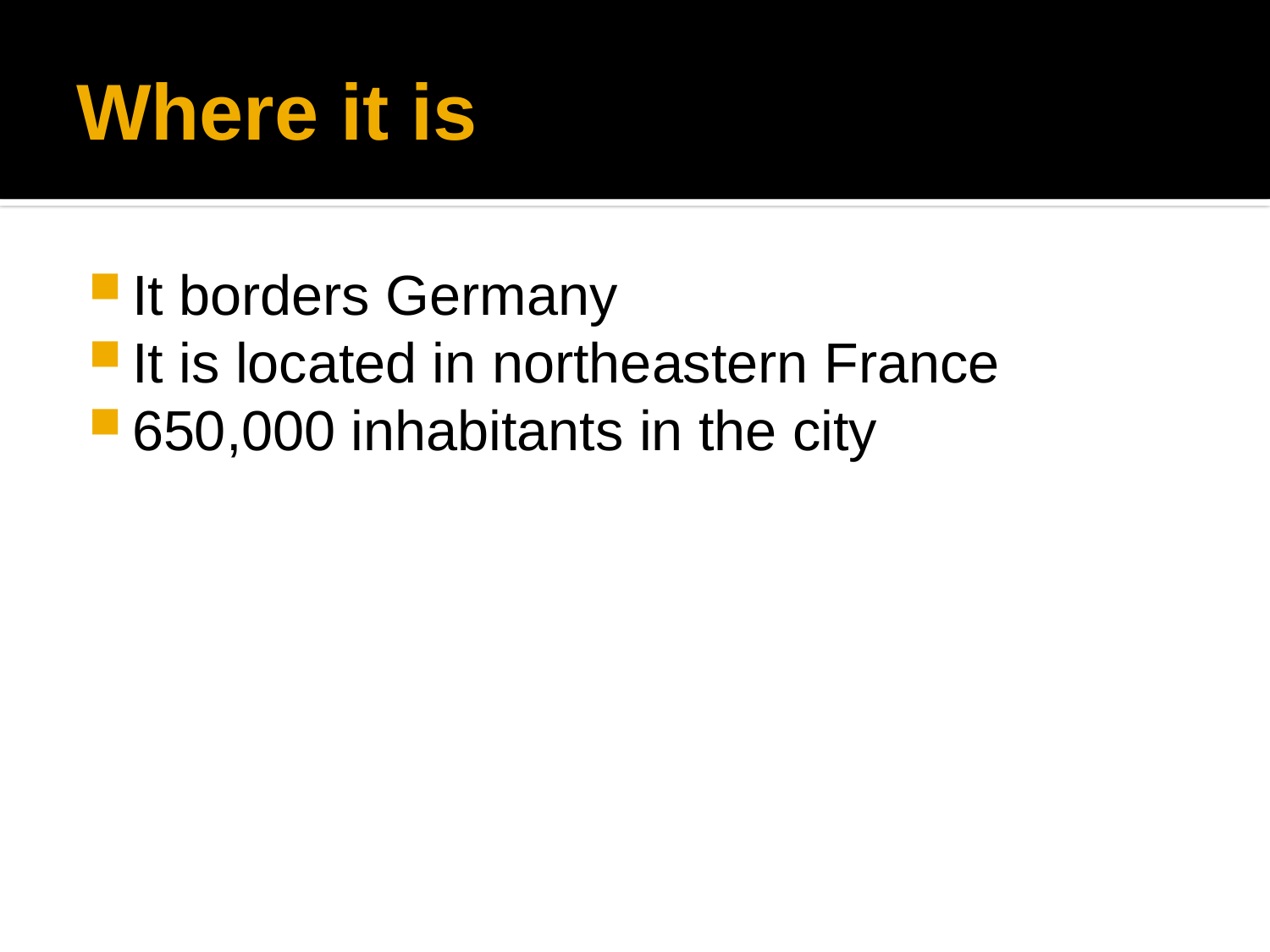

# Where it is
It borders Germany
It is located in northeastern France
650,000 inhabitants in the city